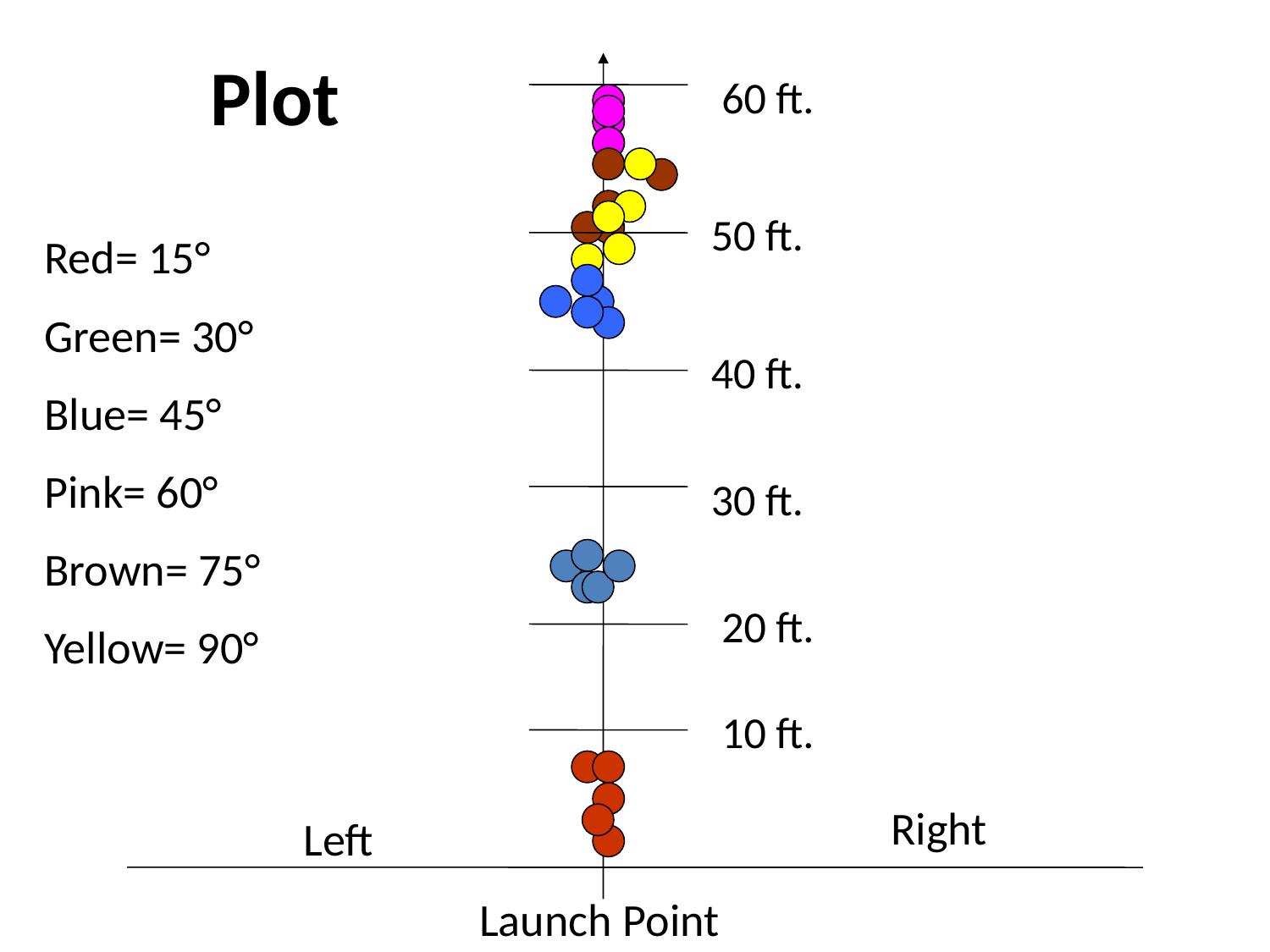

Plot

60 ft.

50 ft.

Red= 15°
Green= 30°
Blue= 45°
Pink= 60°
Brown= 75°
Yellow= 90°

40 ft.

30 ft.

20 ft.

10 ft.

Right
Left

Launch Point